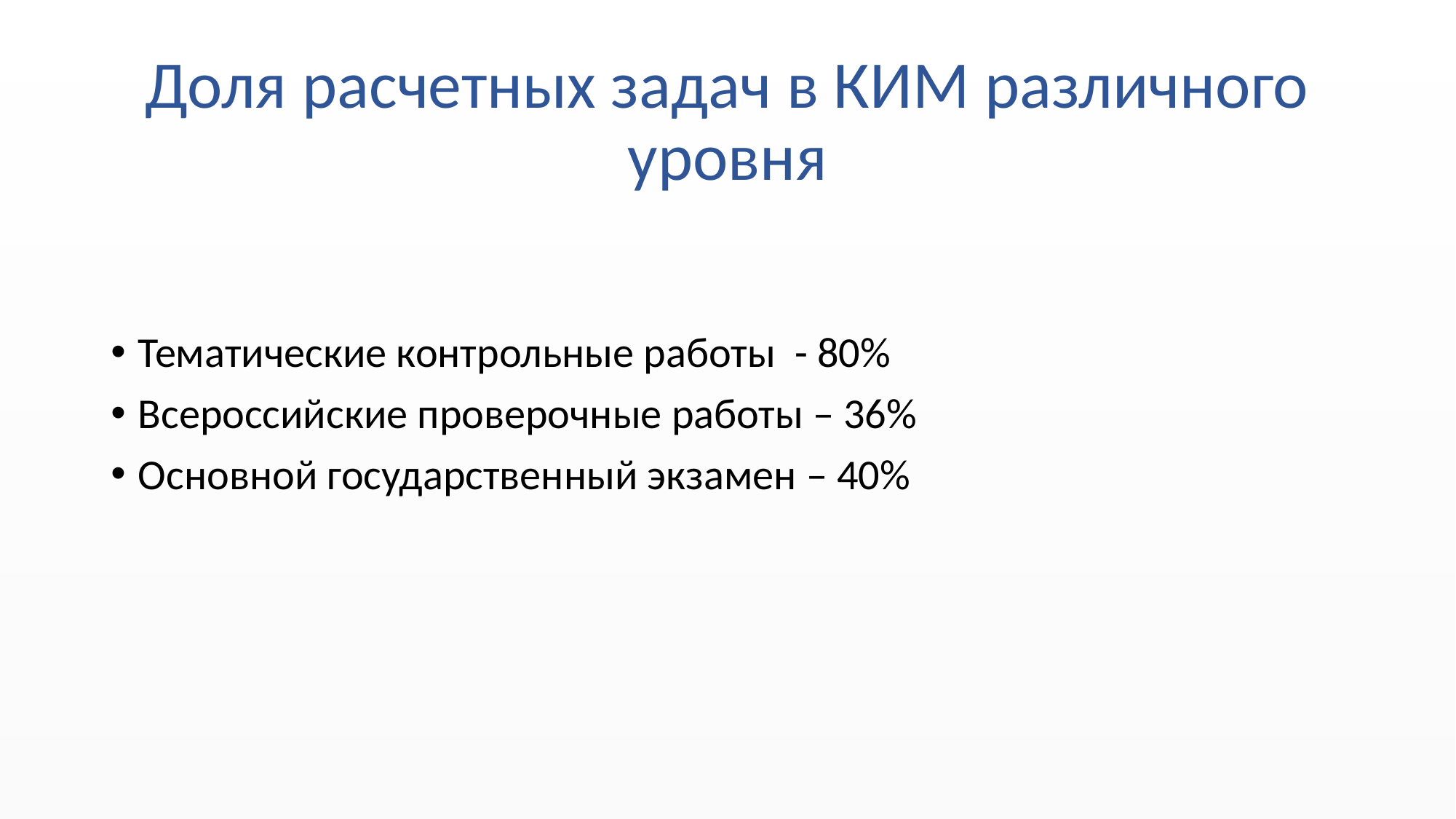

# Доля расчетных задач в КИМ различного уровня
Тематические контрольные работы  - 80%
Всероссийские проверочные работы – 36%
Основной государственный экзамен – 40%